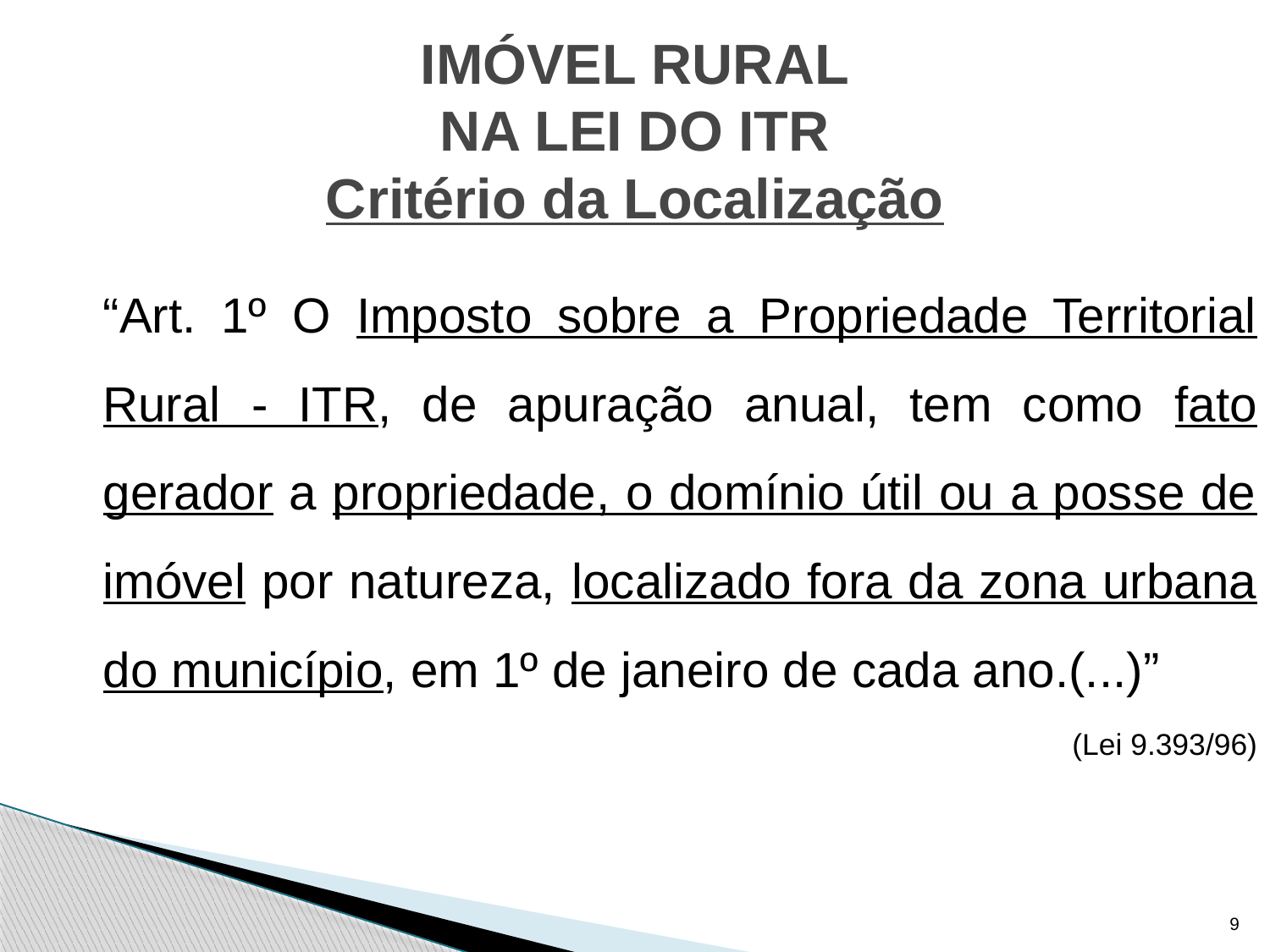

IMÓVEL RURAL
NA LEI DO ITR
Critério da Localização
	“Art. 1º O Imposto sobre a Propriedade Territorial Rural - ITR, de apuração anual, tem como fato gerador a propriedade, o domínio útil ou a posse de imóvel por natureza, localizado fora da zona urbana do município, em 1º de janeiro de cada ano.(...)”
 (Lei 9.393/96)
9